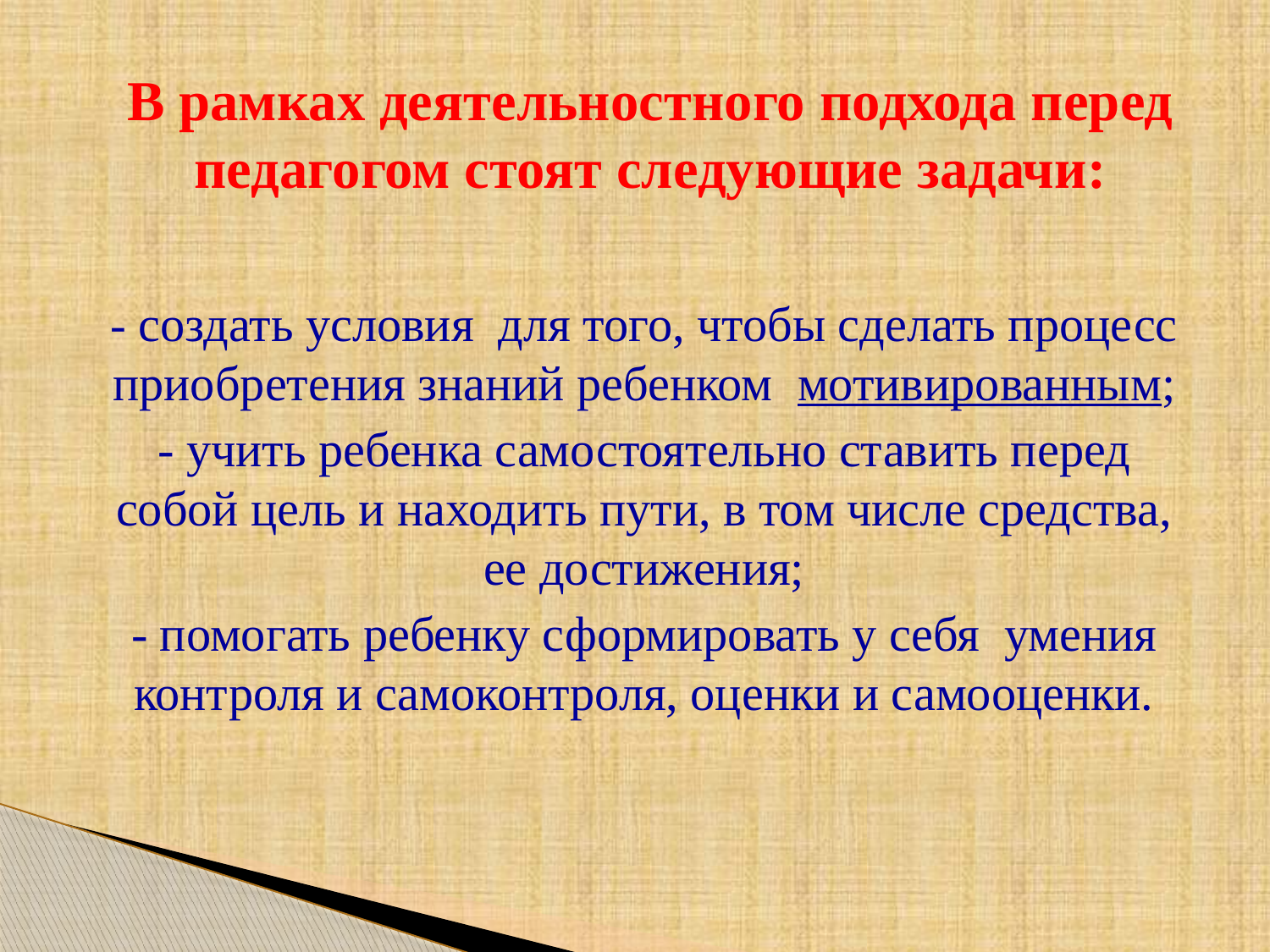

# В рамках деятельностного подхода перед педагогом стоят следующие задачи:
- создать условия  для того, чтобы сделать процесс приобретения знаний ребенком  мотивированным;
- учить ребенка самостоятельно ставить перед собой цель и находить пути, в том числе средства, ее достижения;
- помогать ребенку сформировать у себя  умения контроля и самоконтроля, оценки и самооценки.